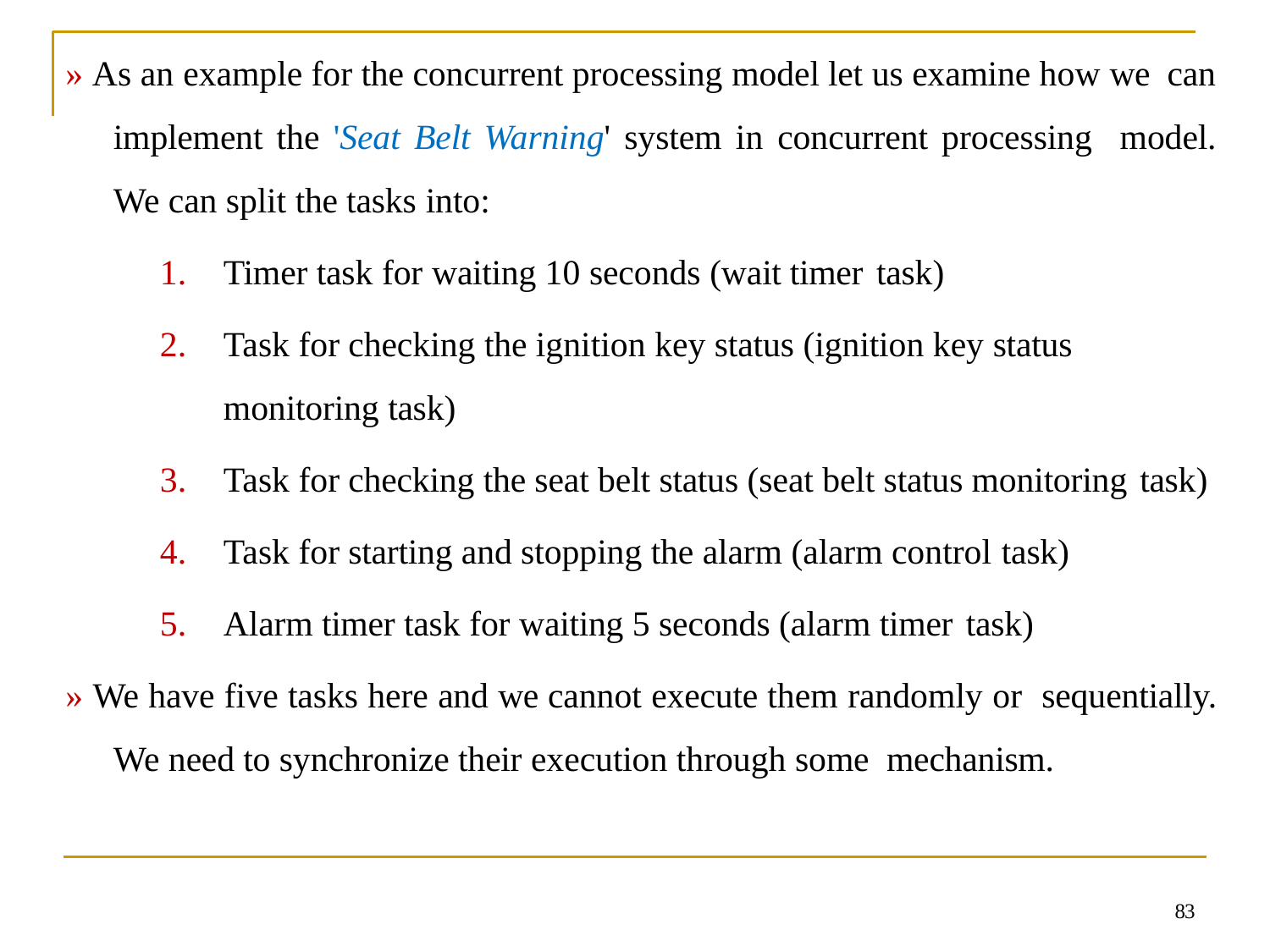

» As an example for the concurrent processing model let us examine how we  can implement the 'Seat Belt Warning' system in concurrent processing  model. We can split the tasks into:
Timer task for waiting 10 seconds (wait timer task)
Task for checking the ignition key status (ignition key status
monitoring task)
Task for checking the seat belt status (seat belt status monitoring task)
Task for starting and stopping the alarm (alarm control task)
Alarm timer task for waiting 5 seconds (alarm timer task)
» We have five tasks here and we cannot execute them randomly or  sequentially. We need to synchronize their execution through some  mechanism.
83